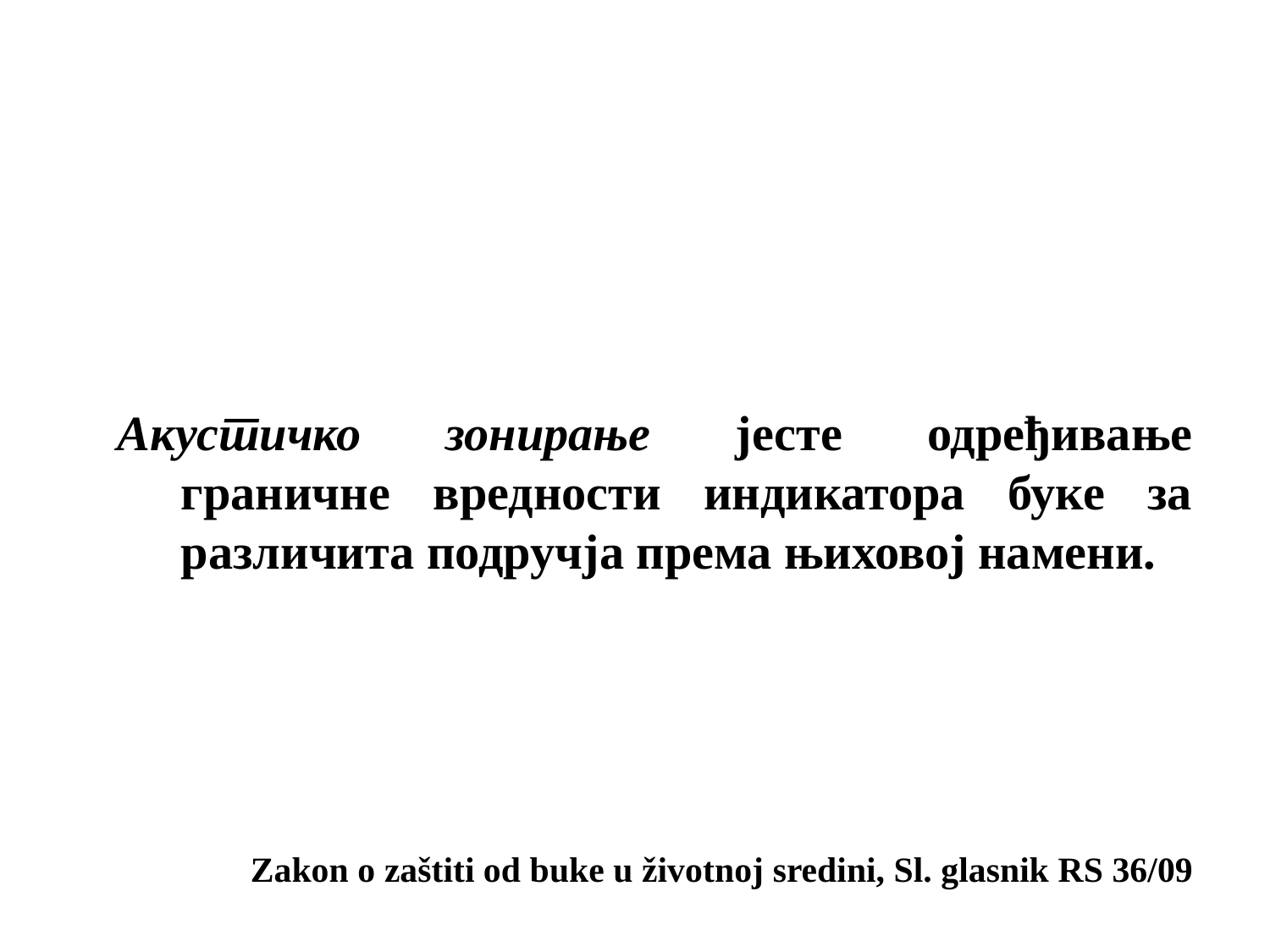

Акустичко зонирање јесте одређивање граничне вредности индикатора буке за различита подручја према њиховој намени.
Zakon o zaštiti od buke u životnoj sredini, Sl. glasnik RS 36/09